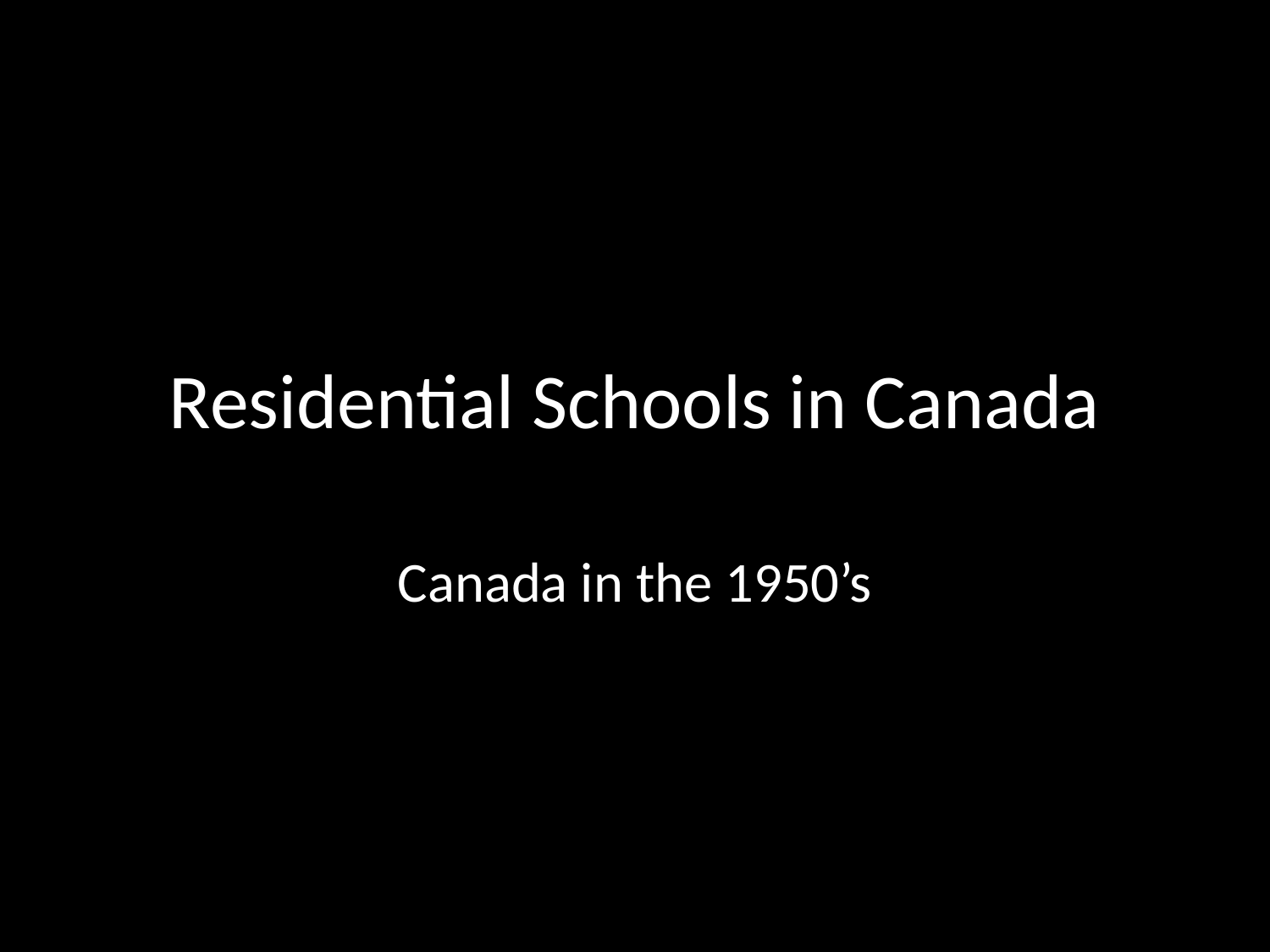

# Residential Schools in Canada
Canada in the 1950’s